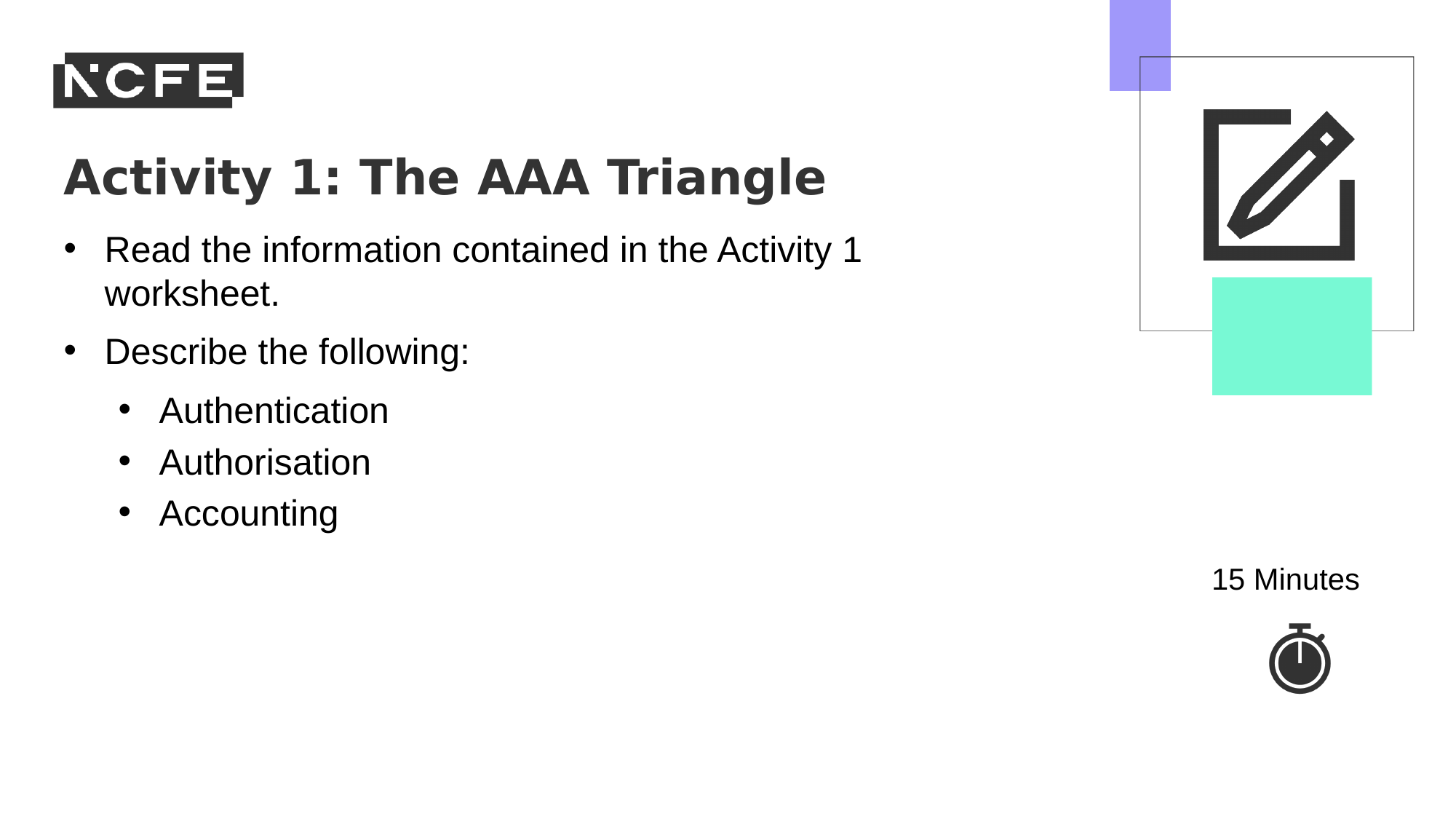

Activity 1: The AAA Triangle
Read the information contained in the Activity 1 worksheet.
Describe the following:
Authentication
Authorisation
Accounting
15 Minutes